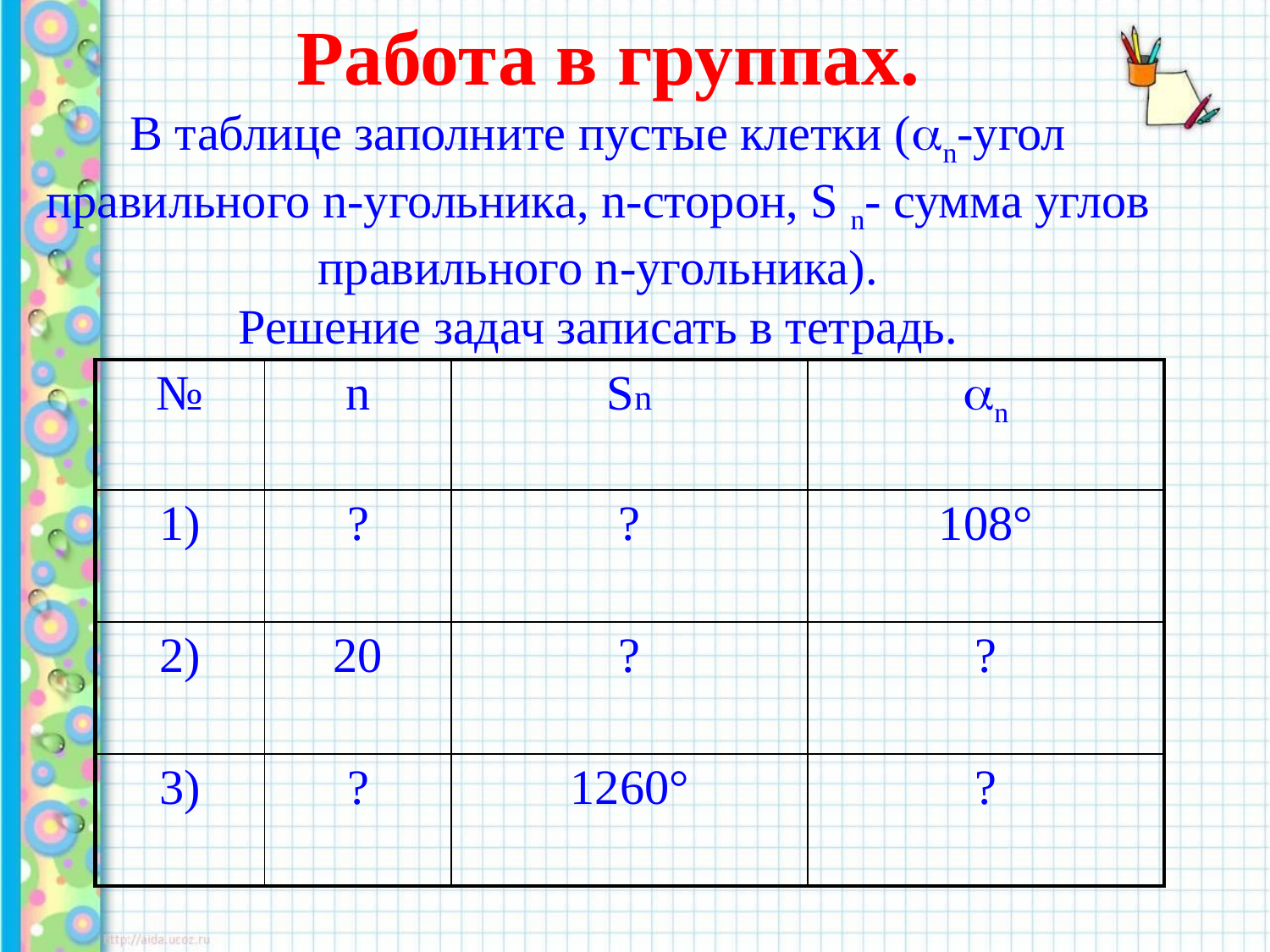

# Работа в группах. В таблице заполните пустые клетки (αn-угол правильного n-угольника, n-сторон, S n- сумма углов правильного n-угольника). Решение задач записать в тетрадь.
| № | n | Sn | αn |
| --- | --- | --- | --- |
| 1) | ? | ? | 108° |
| 2) | 20 | ? | ? |
| 3) | ? | 1260° | ? |